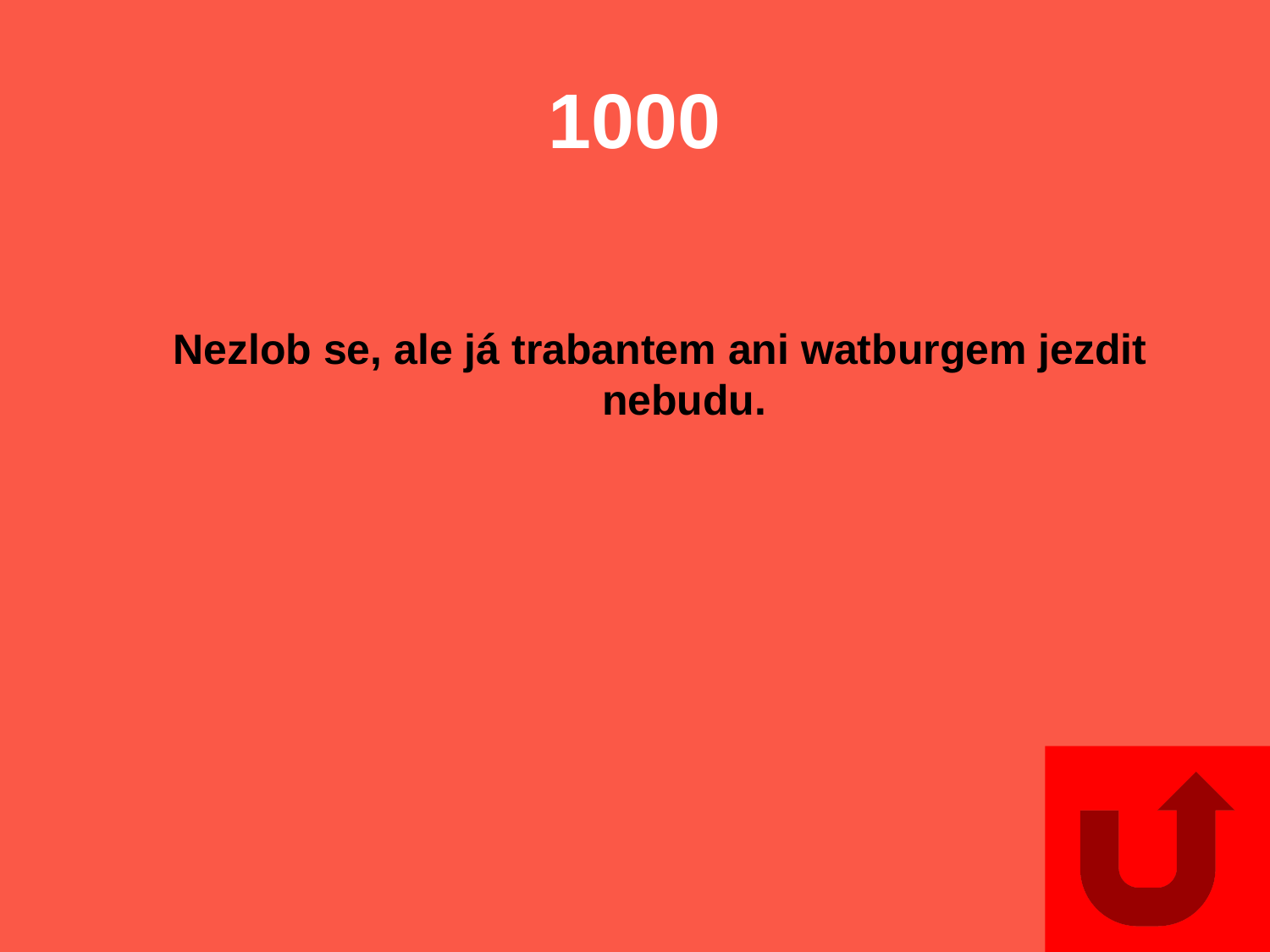

# 1000
Nezlob se, ale já trabantem ani watburgem jezdit nebudu.